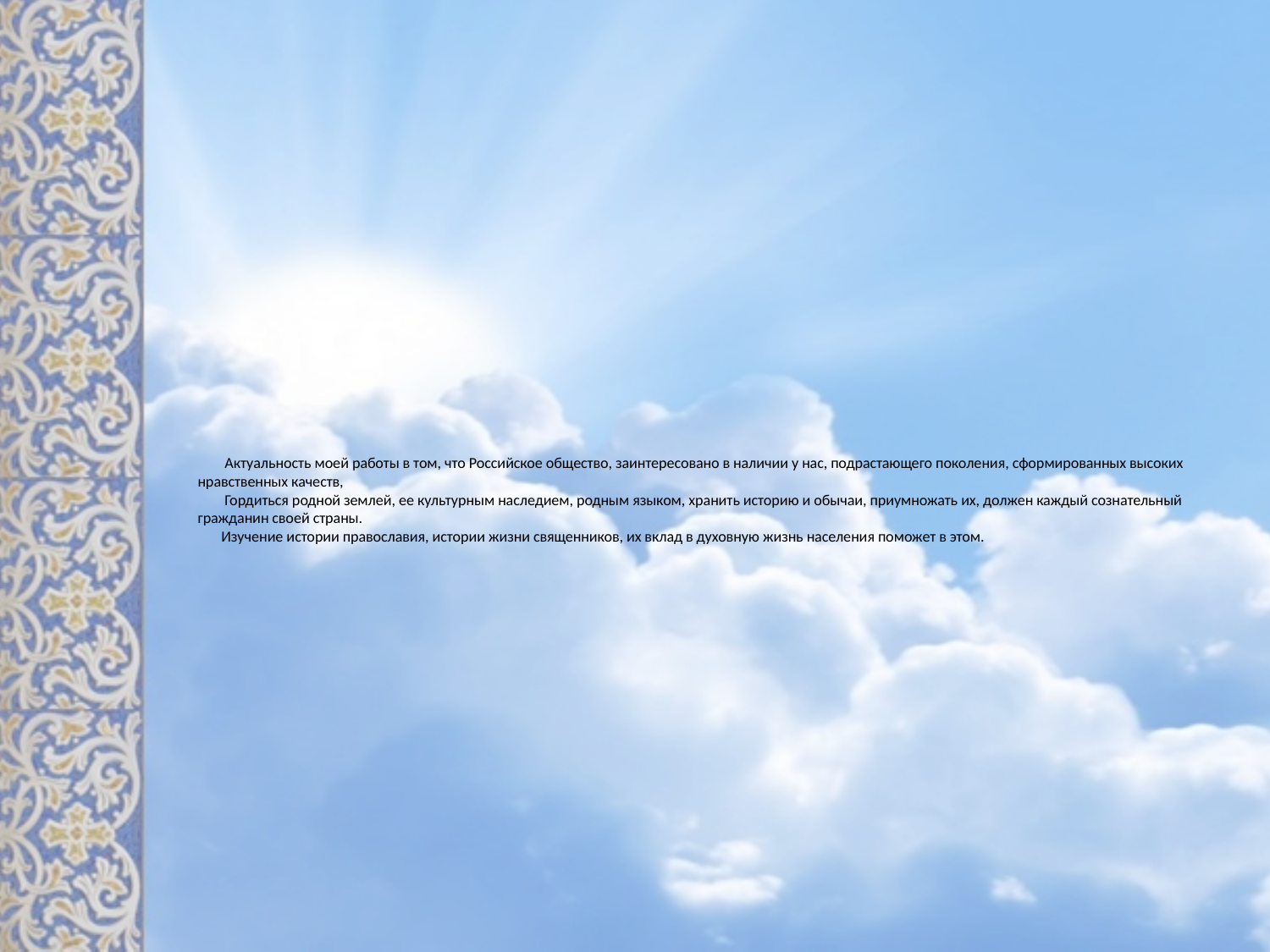

# Актуальность моей работы в том, что Российское общество, заинтересовано в наличии у нас, подрастающего поколения, сформированных высоких нравственных качеств, Гордиться родной землей, ее культурным наследием, родным языком, хранить историю и обычаи, приумножать их, должен каждый сознательный гражданин своей страны. Изучение истории православия, истории жизни священников, их вклад в духовную жизнь населения поможет в этом.